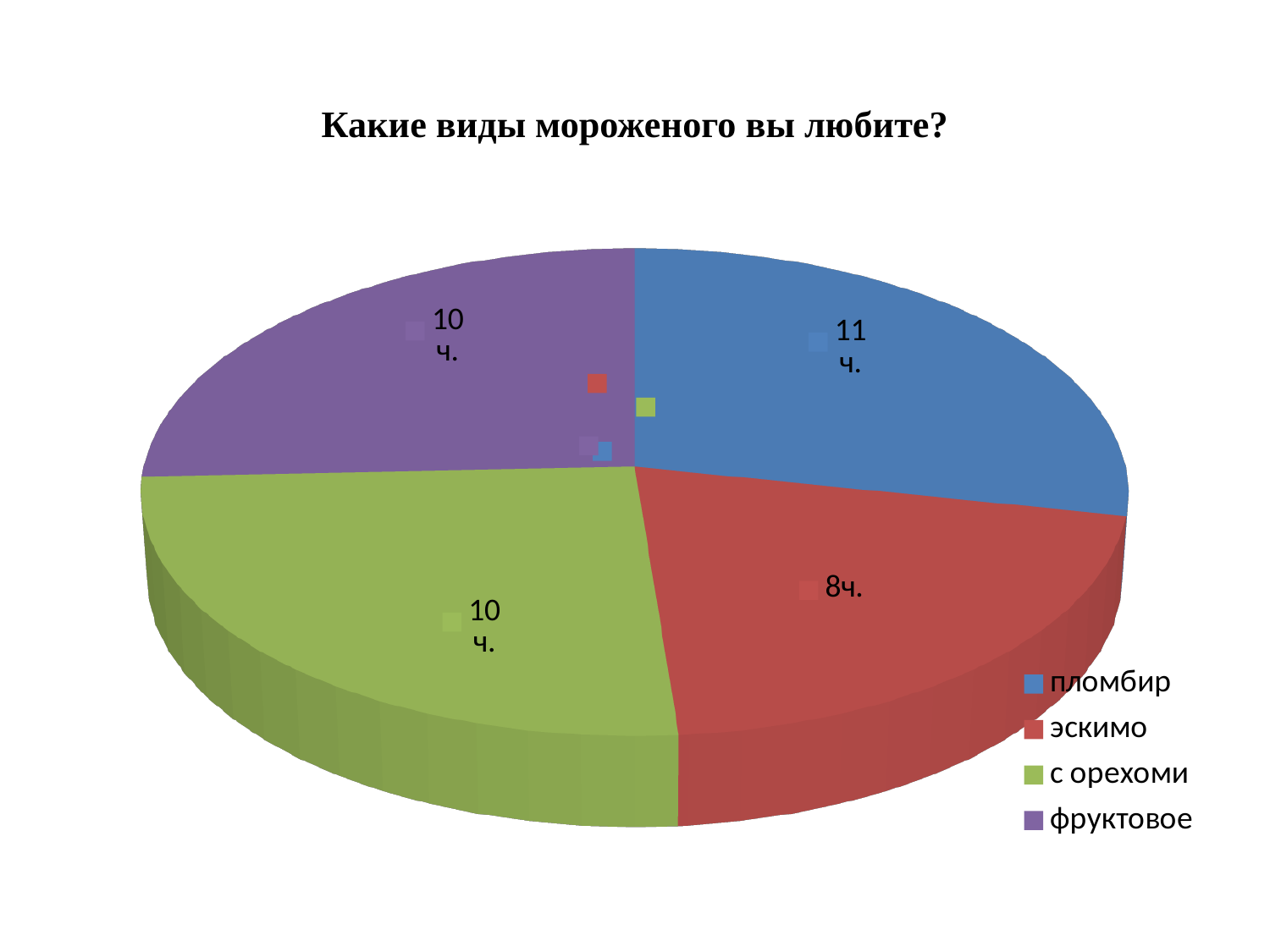

# Какие виды мороженого вы любите?

[unsupported chart]